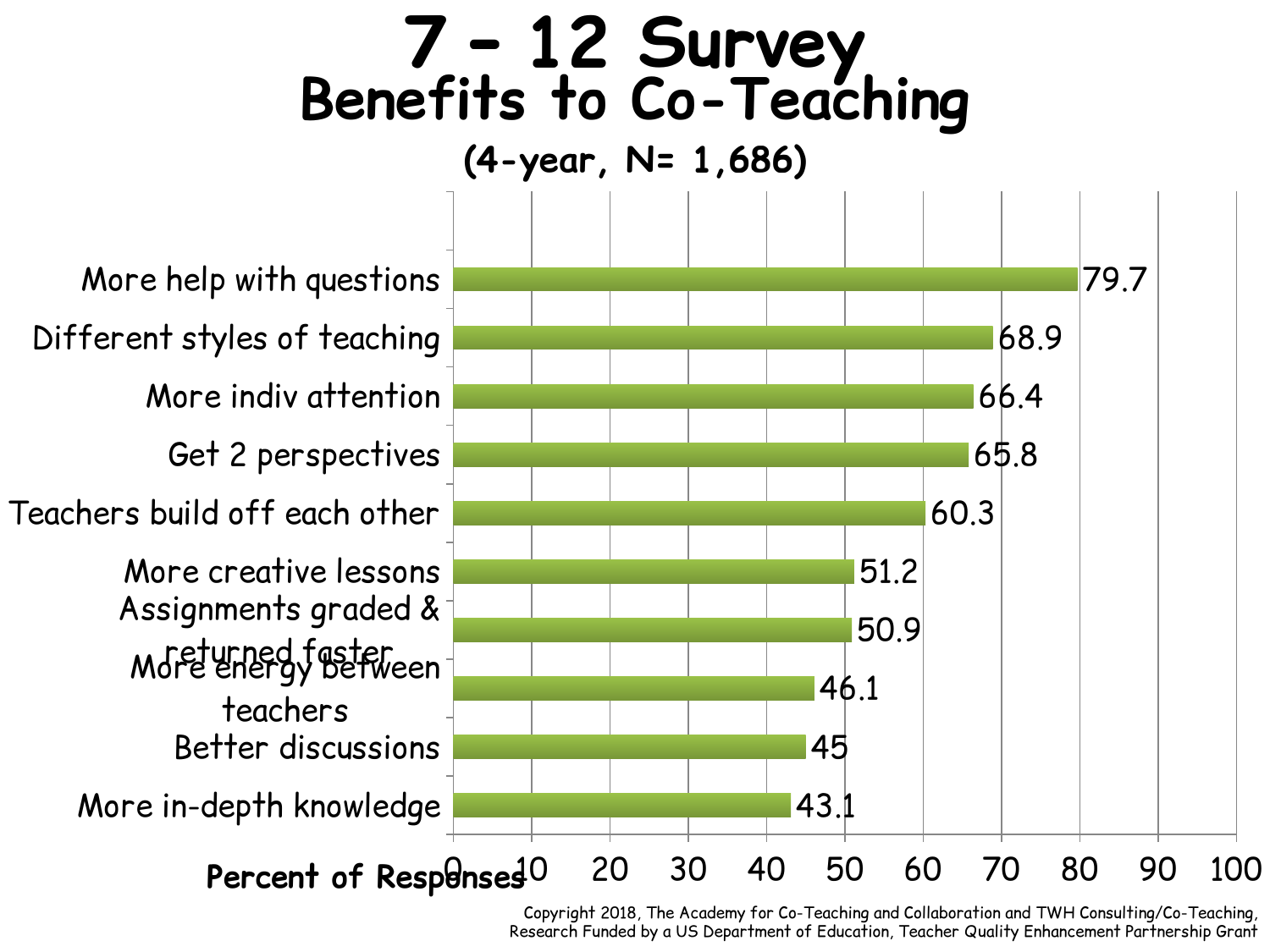

7 – 12 Survey
Benefits to Co-Teaching
(4-year, N= 1,686)

### Chart:

| Category |  |
|---|---|
| More in-depth knowledge | 43.1 |
| Better discussions | 45.0 |
| More energy between teachers | 46.1 |
| Assignments graded & returned faster | 50.9 |
| More creative lessons | 51.2 |
| Teachers build off each other | 60.3 |
| Get 2 perspectives | 65.8 |
| More indiv attention | 66.4 |
| Different styles of teaching | 68.9 |
| More help with questions | 79.7 |
Copyright 2018, The Academy for Co-Teaching and Collaboration and TWH Consulting/Co-Teaching,
Research Funded by a US Department of Education, Teacher Quality Enhancement Partnership Grant